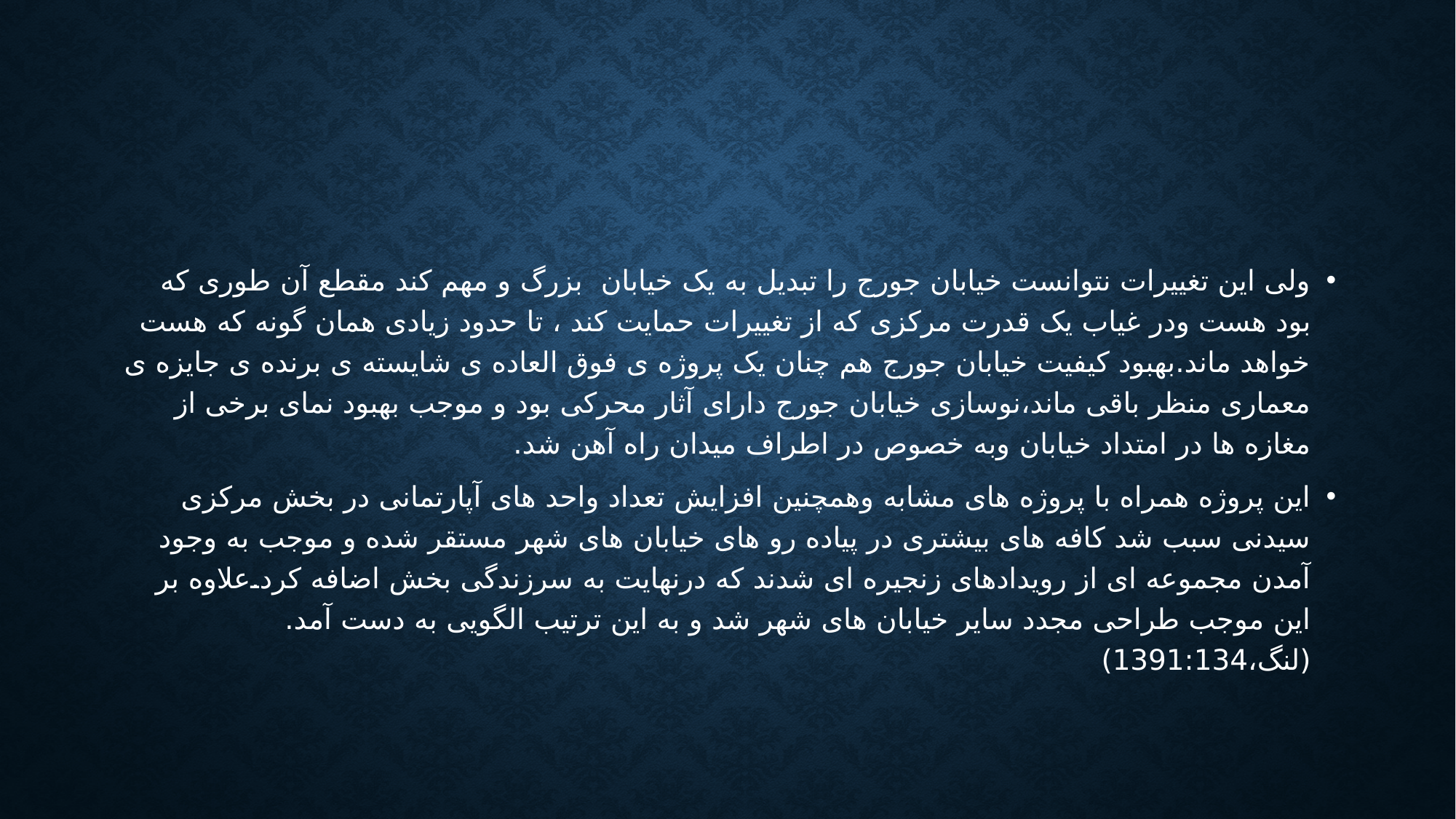

ولی این تغییرات نتوانست خیابان جورج را تبدیل به یک خیابان  بزرگ و مهم کند مقطع آن طوری که بود هست ودر غیاب یک قدرت مرکزی که از تغییرات حمایت کند ، تا حدود زیادی همان گونه که هست خواهد ماند.بهبود کیفیت خیابان جورج هم چنان یک پروژه ی فوق العاده ی شایسته ی برنده ی جایزه ی معماری منظر باقی ماند،نوسازی خیابان جورج دارای آثار محرکی بود و موجب بهبود نمای برخی از مغازه ها در امتداد خیابان وبه خصوص در اطراف میدان راه آهن شد.
این پروژه همراه با پروژه های مشابه وهمچنین افزایش تعداد واحد های آپارتمانی در بخش مرکزی سیدنی سبب شد کافه های بیشتری در پیاده رو های خیابان های شهر مستقر شده و موجب به وجود آمدن مجموعه ای از رویدادهای زنجیره ای شدند که درنهایت به سرزندگی بخش اضافه کرد.علاوه بر این موجب طراحی مجدد سایر خیابان های شهر شد و به این ترتیب الگویی به دست آمد. (لنگ،1391:134)